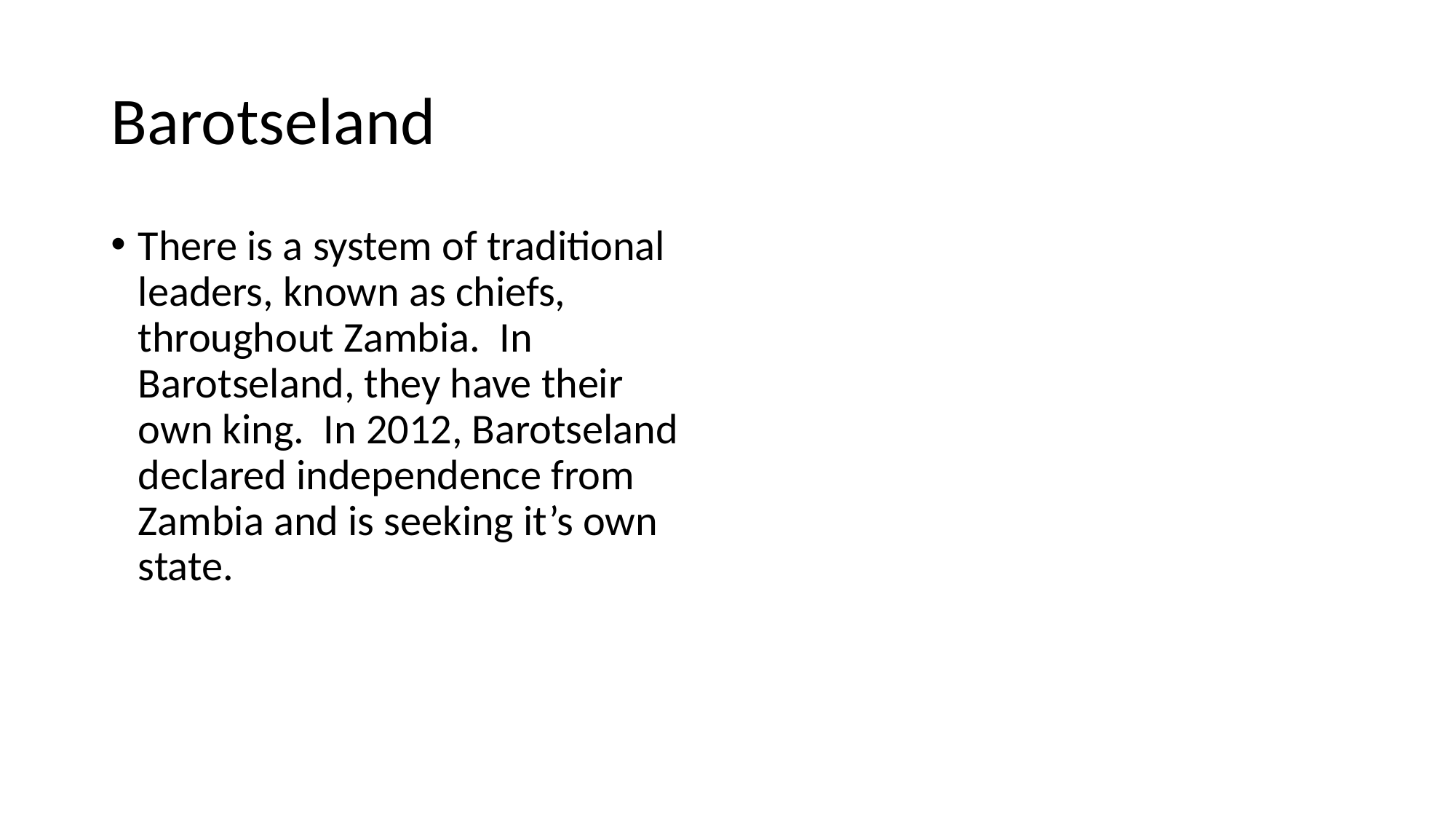

# Barotseland
There is a system of traditional leaders, known as chiefs, throughout Zambia.  In Barotseland, they have their own king.  In 2012, Barotseland declared independence from Zambia and is seeking it’s own state.